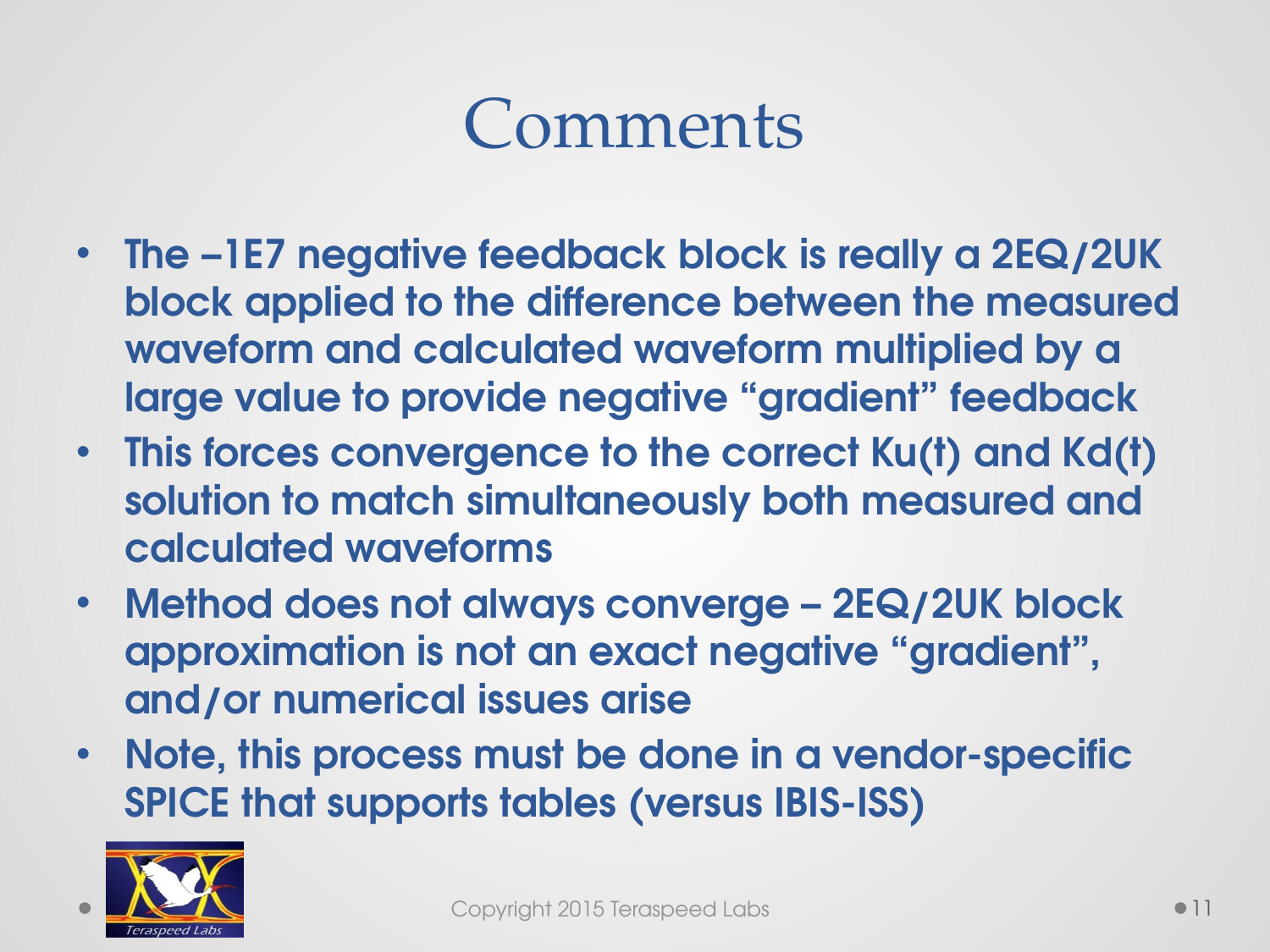

# Comments
The –1E7 negative feedback block is really a 2EQ/2UK block applied to the difference between the measured waveform and calculated waveform multiplied by a large value to provide negative “gradient” feedback
This forces convergence to the correct Ku(t) and Kd(t) solution to match simultaneously both measured and calculated waveforms
Method does not always converge – 2EQ/2UK block approximation is not an exact negative “gradient”, and/or numerical issues arise
Note, this process must be done in a vendor-specific SPICE that supports tables (versus IBIS-ISS)
11
Copyright 2015 Teraspeed Labs